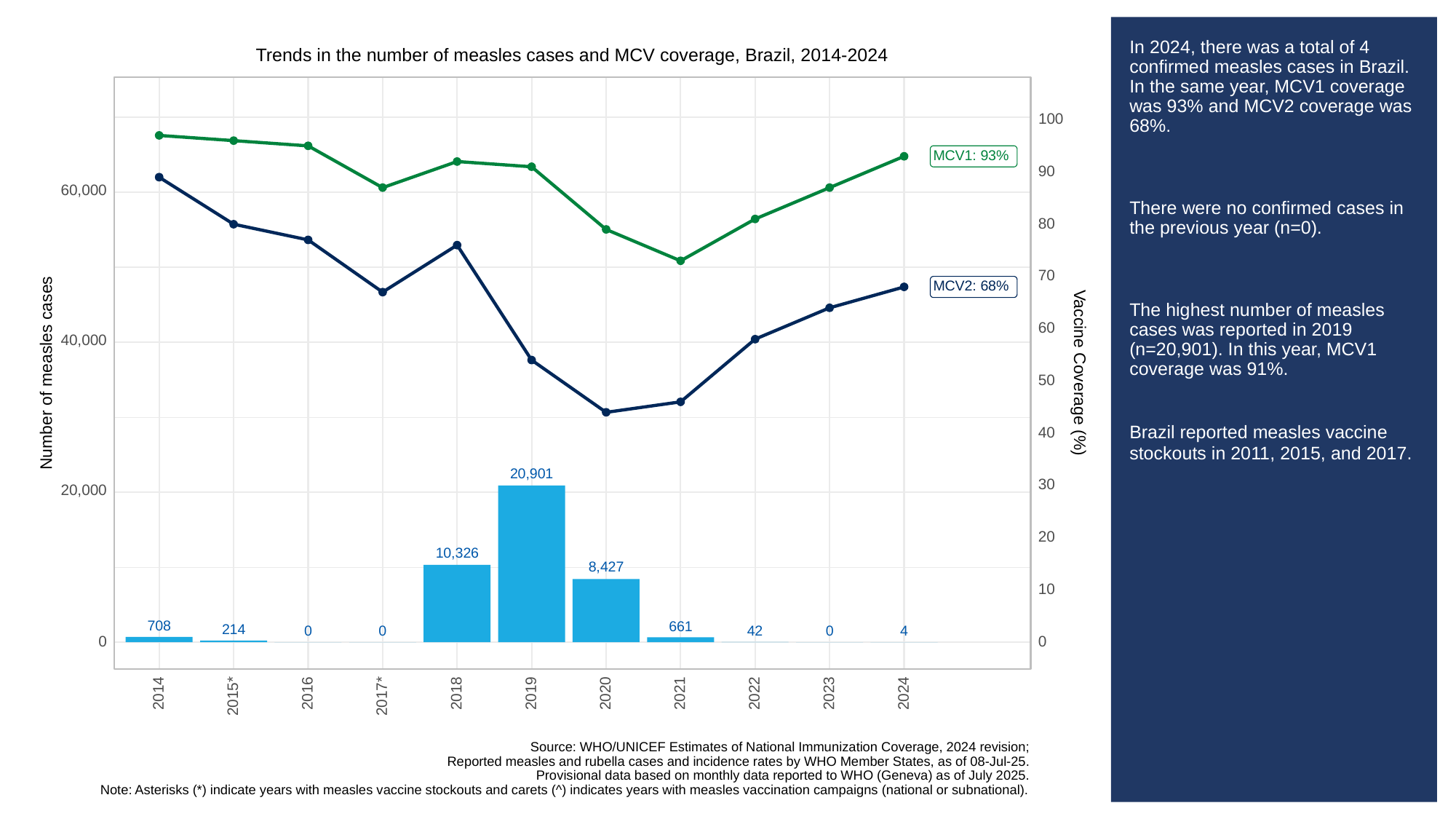

# In 2024, there was a total of 4 confirmed measles cases in Brazil. In the same year, MCV1 coverage was 93% and MCV2 coverage was 68%.

There were no confirmed cases in the previous year (n=0).

The highest number of measles cases was reported in 2019 (n=20,901). In this year, MCV1 coverage was 91%.

Brazil reported measles vaccine stockouts in 2011, 2015, and 2017.

Trends in the number of measles cases and MCV coverage, Brazil, 2014-2024

100

MCV1: 93%

90

60,000

80

70

MCV2: 68%

60
40,000

Vaccine Coverage (%)
Number of measles cases
50

40
20,901
30
20,000

20
10,326
8,427

10
708
661
214
42
0
0
0
4
0
0

2023
2014
2016
2018
2019
2020
2021
2022
2024
2015*
2017*
Source: WHO/UNICEF Estimates of National Immunization Coverage, 2024 revision;
Reported measles and rubella cases and incidence rates by WHO Member States, as of 08-Jul-25.
Provisional data based on monthly data reported to WHO (Geneva) as of July 2025.
Note: Asterisks (*) indicate years with measles vaccine stockouts and carets (^) indicates years with measles vaccination campaigns (national or subnational).